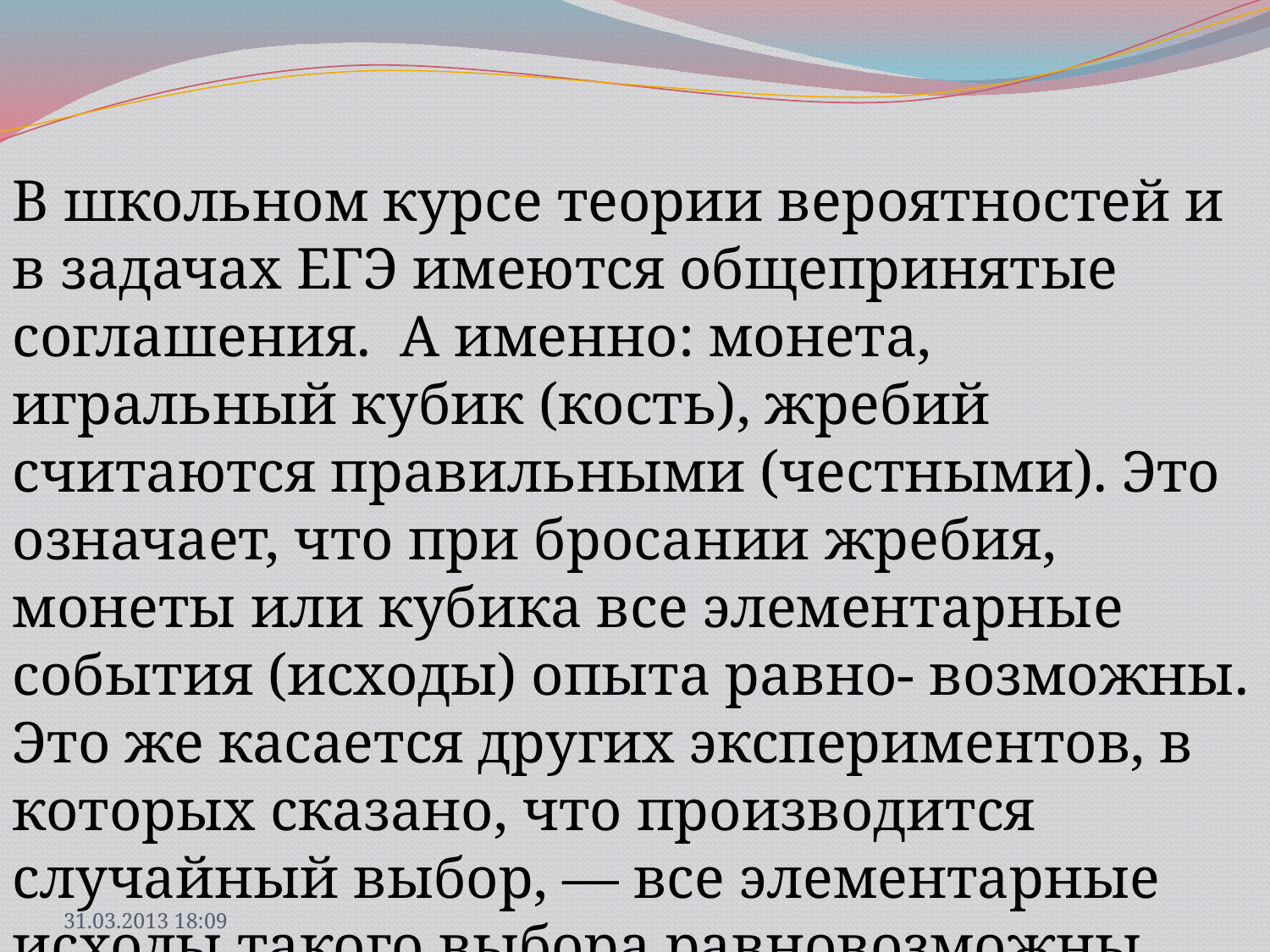

В школьном курсе теории вероятностей и в задачах ЕГЭ имеются общепринятые соглашения.  А именно: монета,  игральный кубик (кость), жребий считаются правильными (честными). Это означает, что при бросании жребия, монеты или кубика все элементарные события (исходы) опыта равно- возможны. Это же касается других экспериментов, в которых сказано, что производится случайный выбор, — все элементарные исходы такого выбора равновозможны.
31.03.2013 18:09